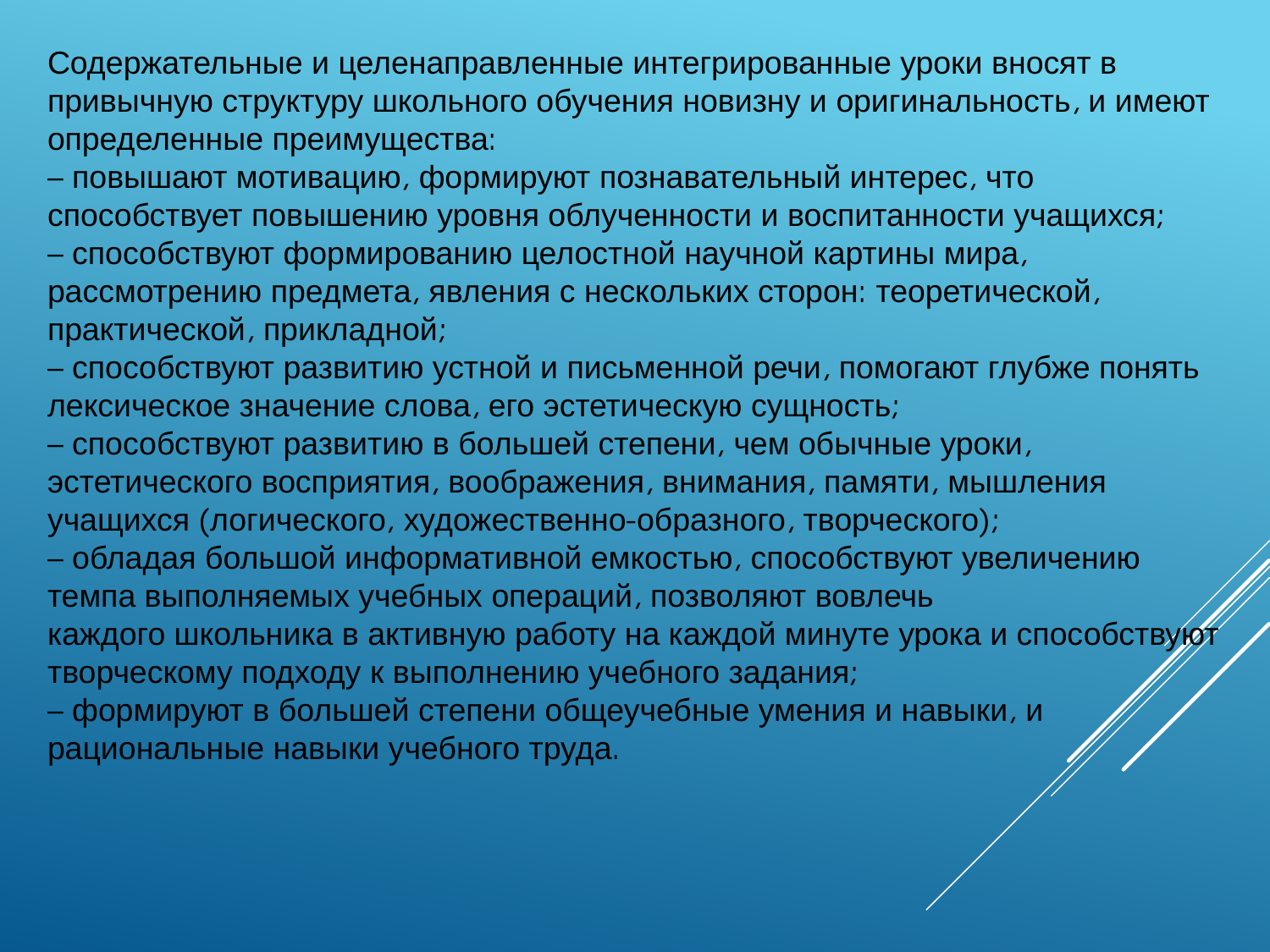

Содержательные и целенаправленные интегрированные уроки вносят в привычную структуру школьного обучения новизну и оригинальность, и имеют определенные преимущества:
– повышают мотивацию, формируют познавательный интерес, что способствует повышению уровня облученности и воспитанности учащихся;
– способствуют формированию целостной научной картины мира, рассмотрению предмета, явления с нескольких сторон: теоретической,
практической, прикладной;
– способствуют развитию устной и письменной речи, помогают глубже понять лексическое значение слова, его эстетическую сущность;
– способствуют развитию в большей степени, чем обычные уроки, эстетического восприятия, воображения, внимания, памяти, мышления
учащихся (логического, художественно-образного, творческого);
– обладая большой информативной емкостью, способствуют увеличению темпа выполняемых учебных операций, позволяют вовлечь
каждого школьника в активную работу на каждой минуте урока и способствуют творческому подходу к выполнению учебного задания;
– формируют в большей степени общеучебные умения и навыки, и рациональные навыки учебного труда.